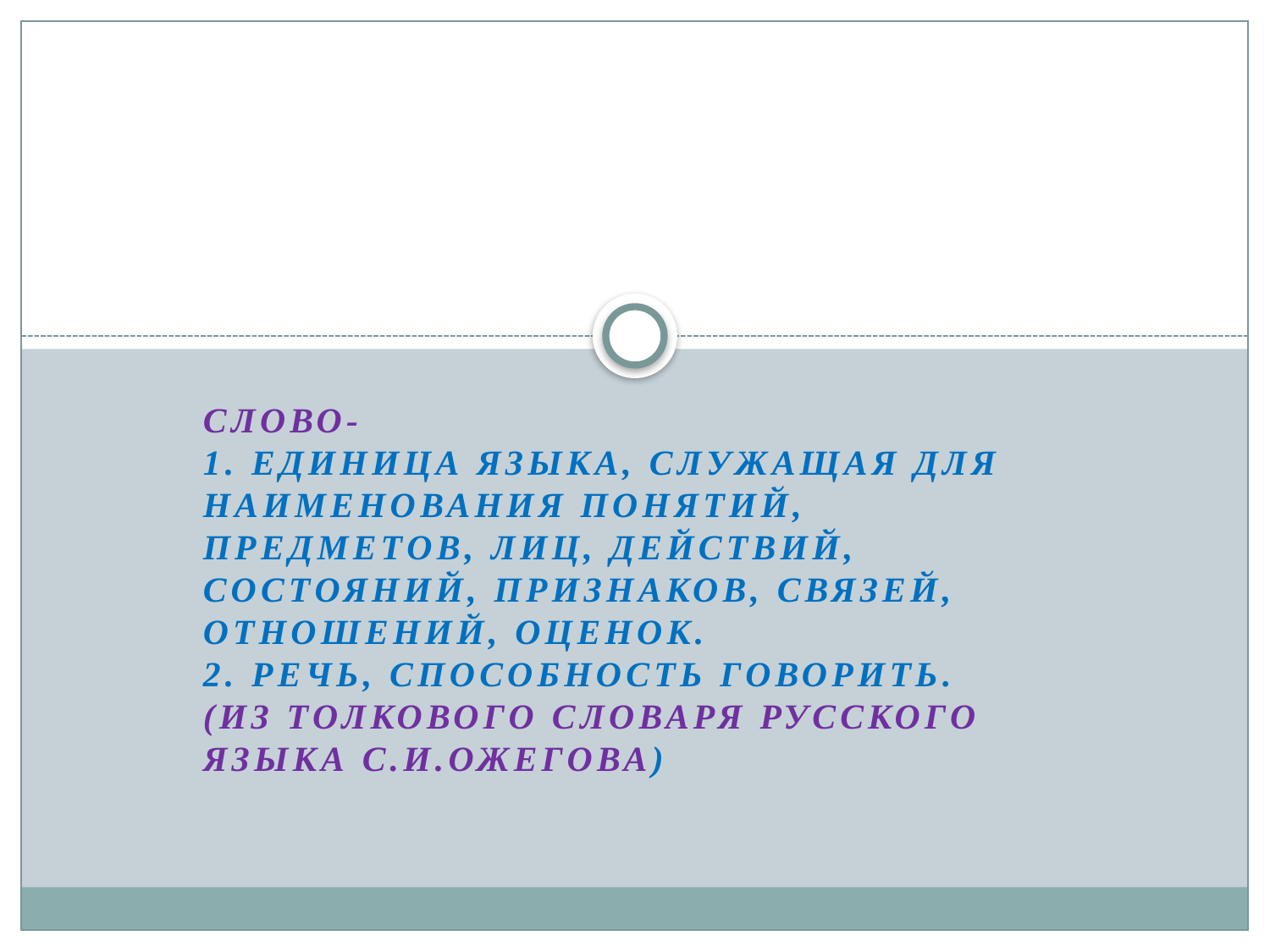

#
Слово-
1. Единица языка, служащая для наименования понятий, предметов, лиц, действий, состояний, признаков, связей, отношений, оценок.
2. Речь, способность говорить.
(из толкового словаря русского языка С.И.Ожегова)